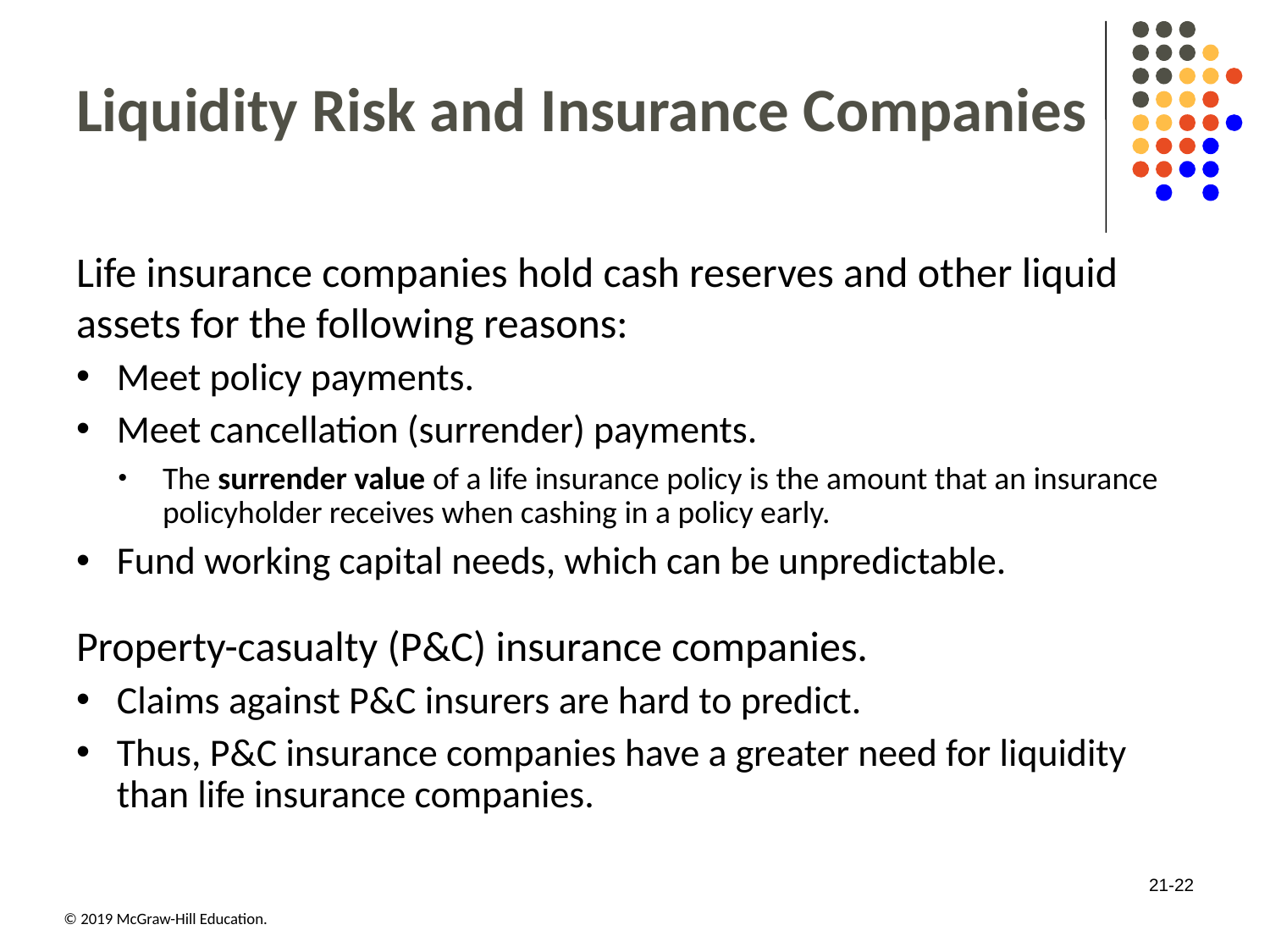

# Liquidity Risk and Insurance Companies
Life insurance companies hold cash reserves and other liquid assets for the following reasons:
Meet policy payments.
Meet cancellation (surrender) payments.
The surrender value of a life insurance policy is the amount that an insurance policyholder receives when cashing in a policy early.
Fund working capital needs, which can be unpredictable.
Property-casualty (P&C) insurance companies.
Claims against P&C insurers are hard to predict.
Thus, P&C insurance companies have a greater need for liquidity than life insurance companies.
21-22